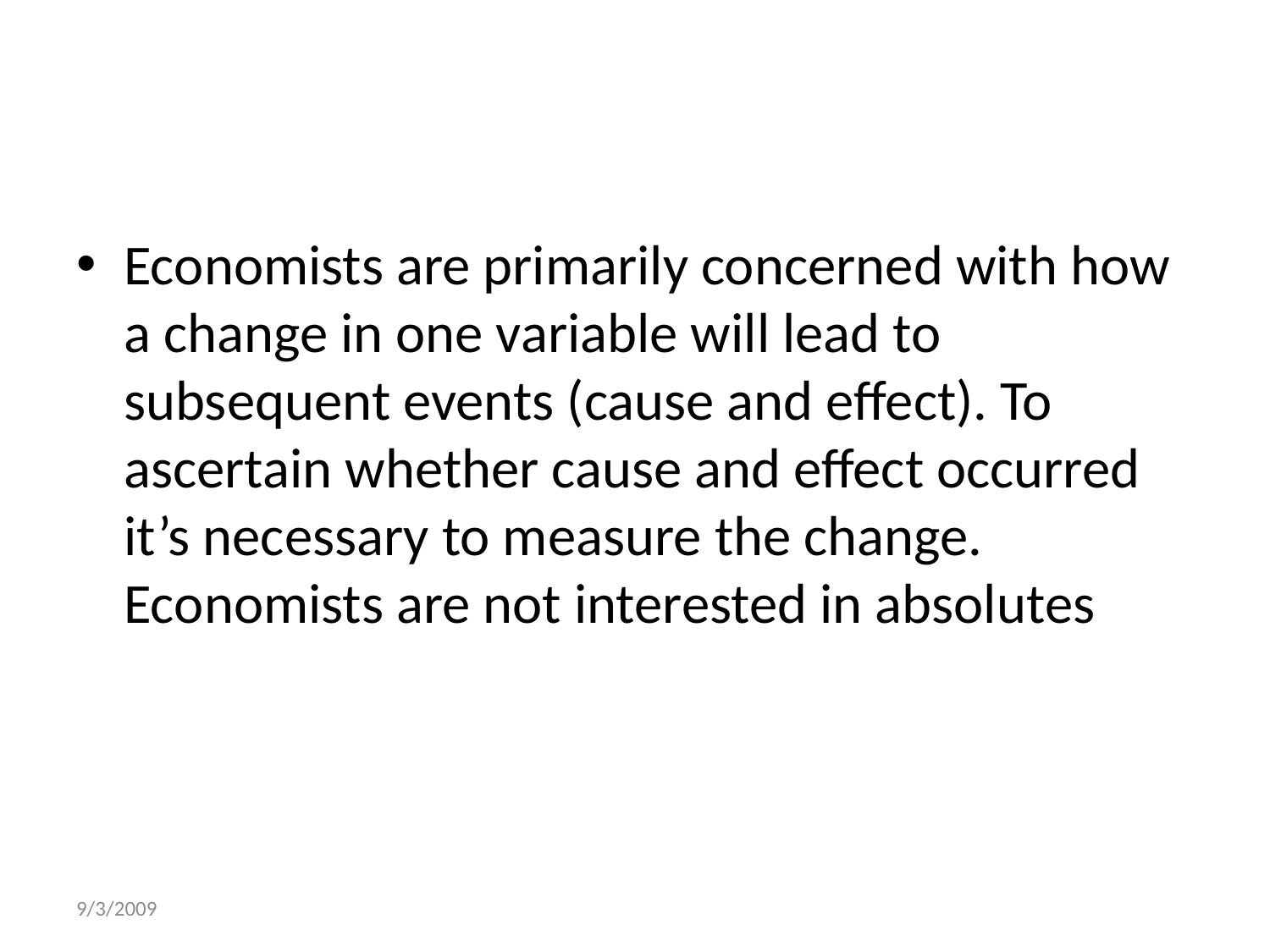

Economists are primarily concerned with how a change in one variable will lead to subsequent events (cause and effect). To ascertain whether cause and effect occurred it’s necessary to measure the change.   Economists are not interested in absolutes
9/3/2009